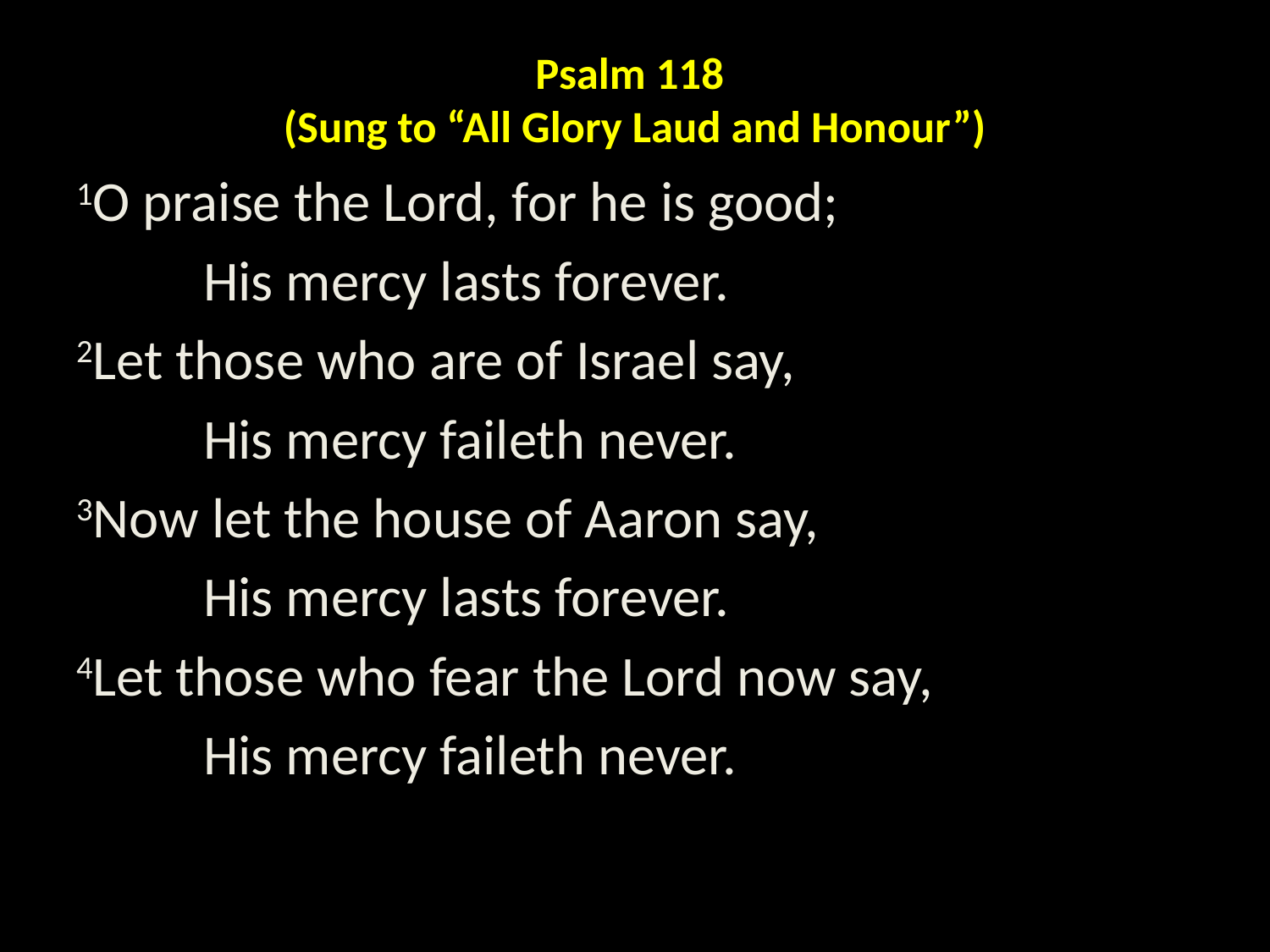

# Psalm 118 (Sung to “All Glory Laud and Honour”)
1O praise the Lord, for he is good;
	His mercy lasts forever.
2Let those who are of Israel say,
	His mercy faileth never.
3Now let the house of Aaron say,
	His mercy lasts forever.
4Let those who fear the Lord now say,
	His mercy faileth never.